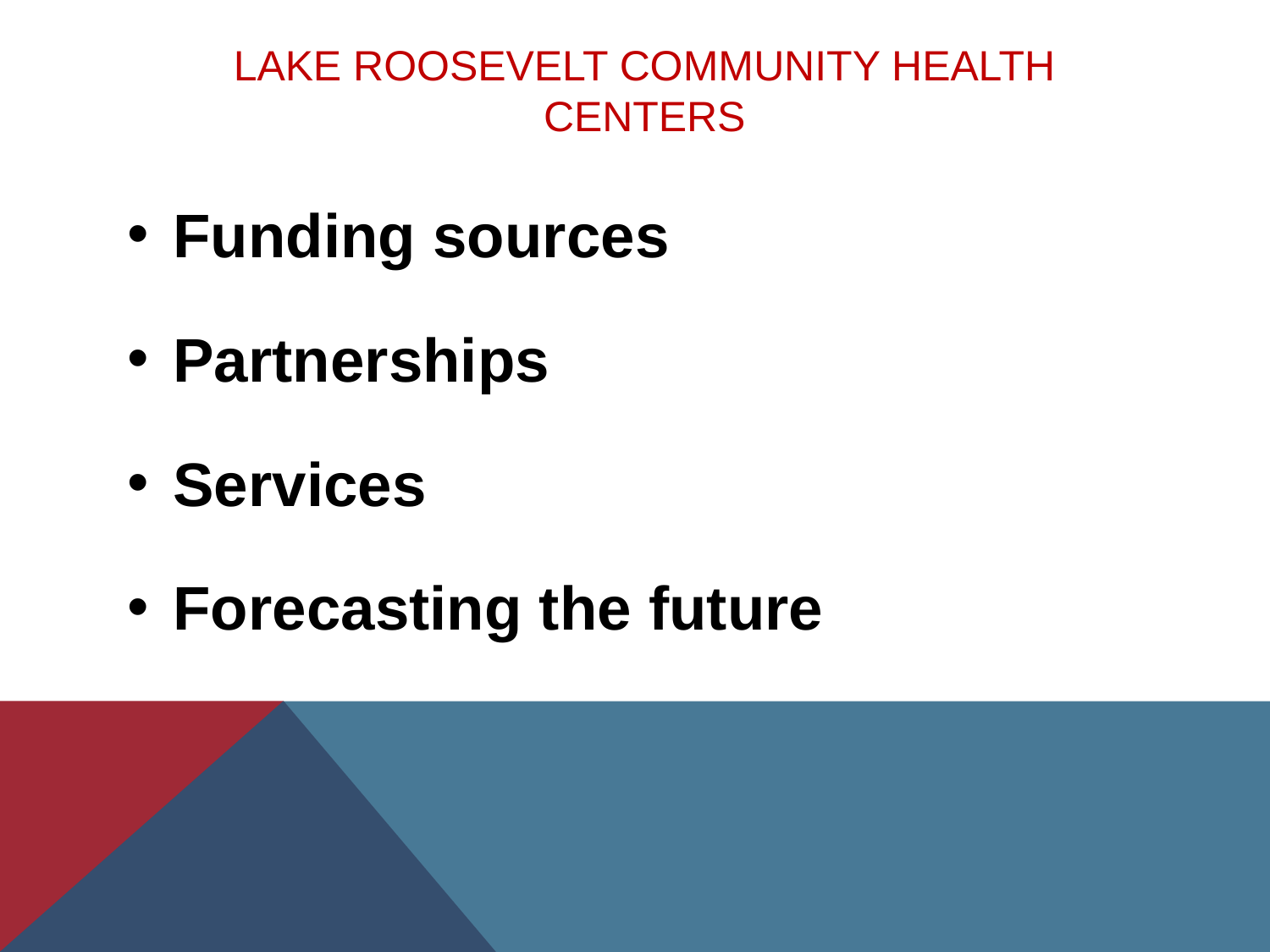

# Lake Roosevelt community Health Centers
Funding sources
Partnerships
Services
Forecasting the future